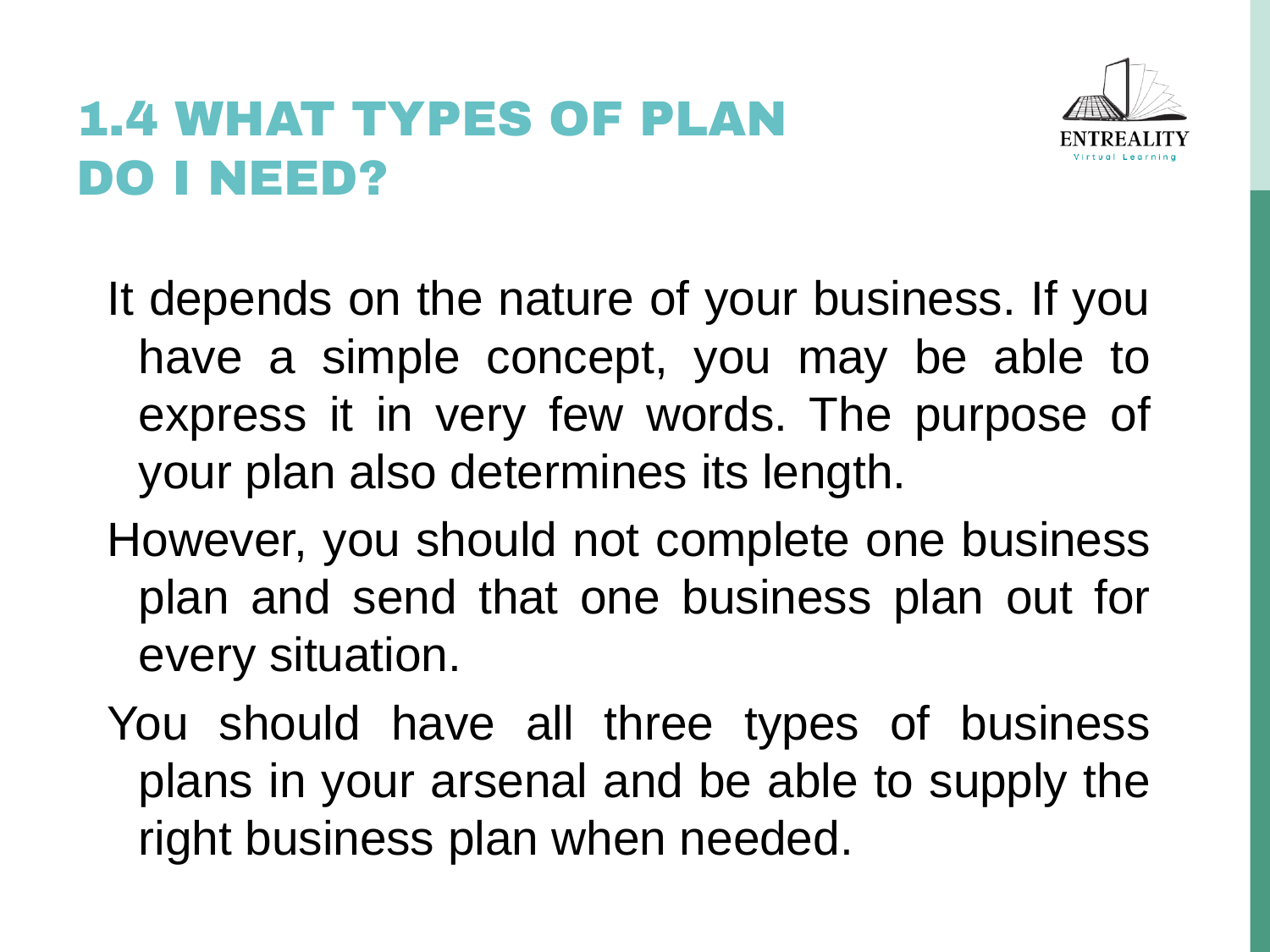

# 1.4 WHAT TYPES OF PLAN DO I NEED?
It depends on the nature of your business. If you have a simple concept, you may be able to express it in very few words. The purpose of your plan also determines its length.
However, you should not complete one business plan and send that one business plan out for every situation.
You should have all three types of business plans in your arsenal and be able to supply the right business plan when needed.